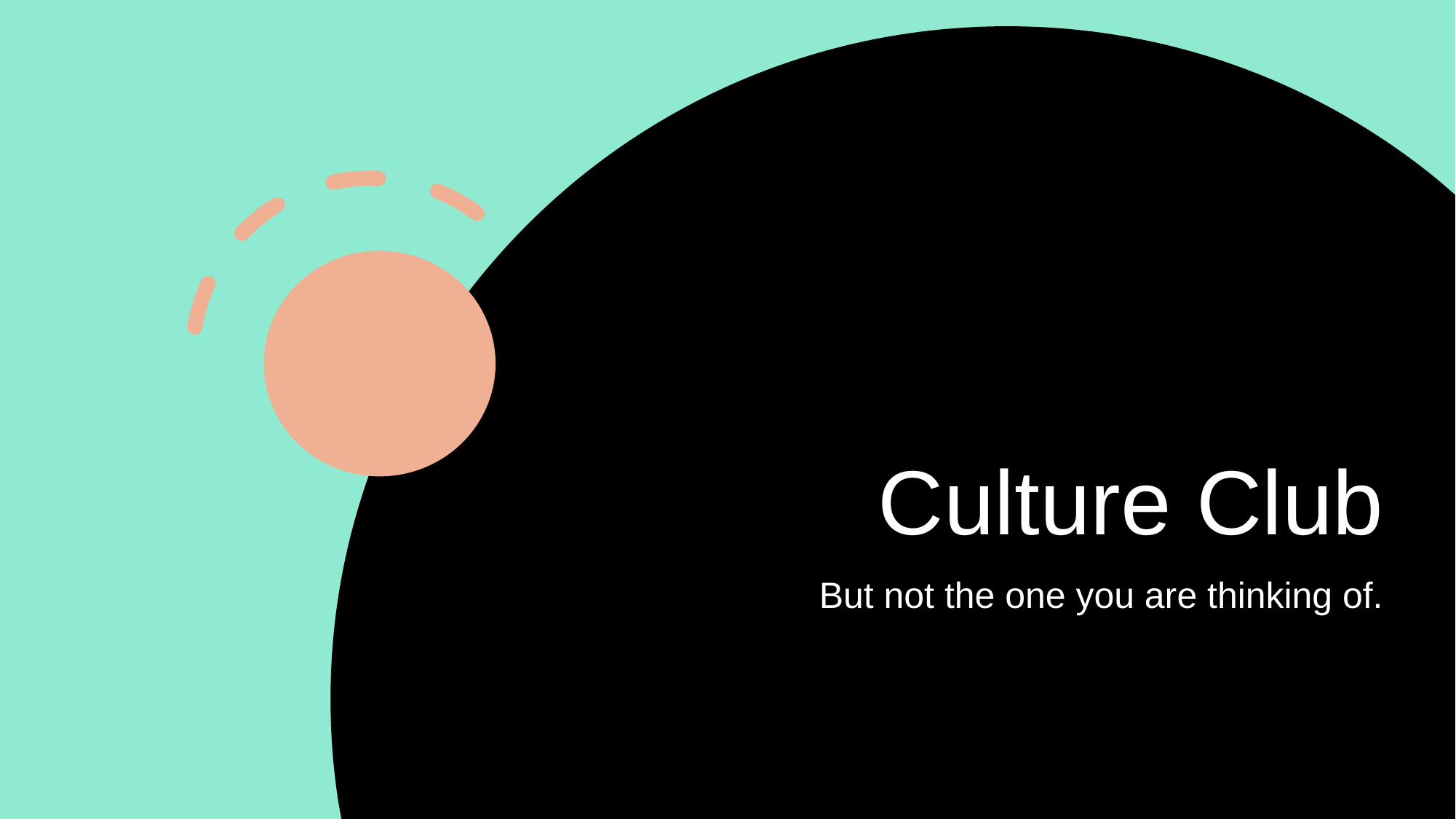

# Culture Club

But not the one you are thinking of.